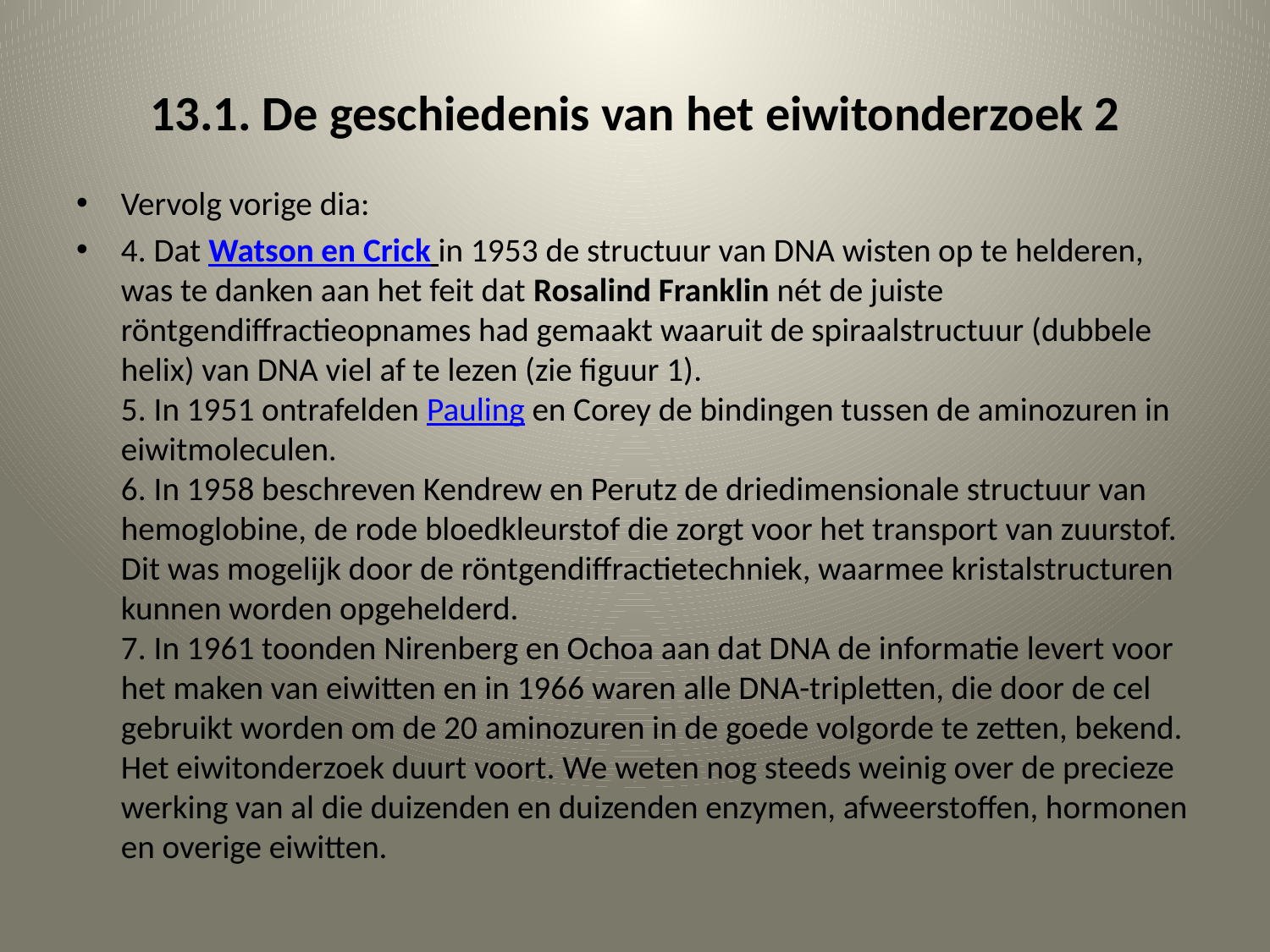

# 13.1. De geschiedenis van het eiwitonderzoek 2
Vervolg vorige dia:
4. Dat Watson en Crick in 1953 de structuur van DNA wisten op te helderen, was te danken aan het feit dat Rosalind Franklin nét de juiste röntgendiffractieopnames had gemaakt waaruit de spiraalstructuur (dubbele helix) van DNA viel af te lezen (zie figuur 1).
5. In 1951 ontrafelden Pauling en Corey de bindingen tussen de aminozuren in eiwitmoleculen.
6. In 1958 beschreven Kendrew en Perutz de driedimensionale structuur van hemoglobine, de rode bloedkleurstof die zorgt voor het transport van zuurstof. Dit was mogelijk door de röntgendiffractietechniek, waarmee kristalstructuren kunnen worden opgehelderd.
7. In 1961 toonden Nirenberg en Ochoa aan dat DNA de informatie levert voor het maken van eiwitten en in 1966 waren alle DNA-tripletten, die door de cel gebruikt worden om de 20 aminozuren in de goede volgorde te zetten, bekend.
Het eiwitonderzoek duurt voort. We weten nog steeds weinig over de precieze werking van al die duizenden en duizenden enzymen, afweerstoffen, hormonen en overige eiwitten.